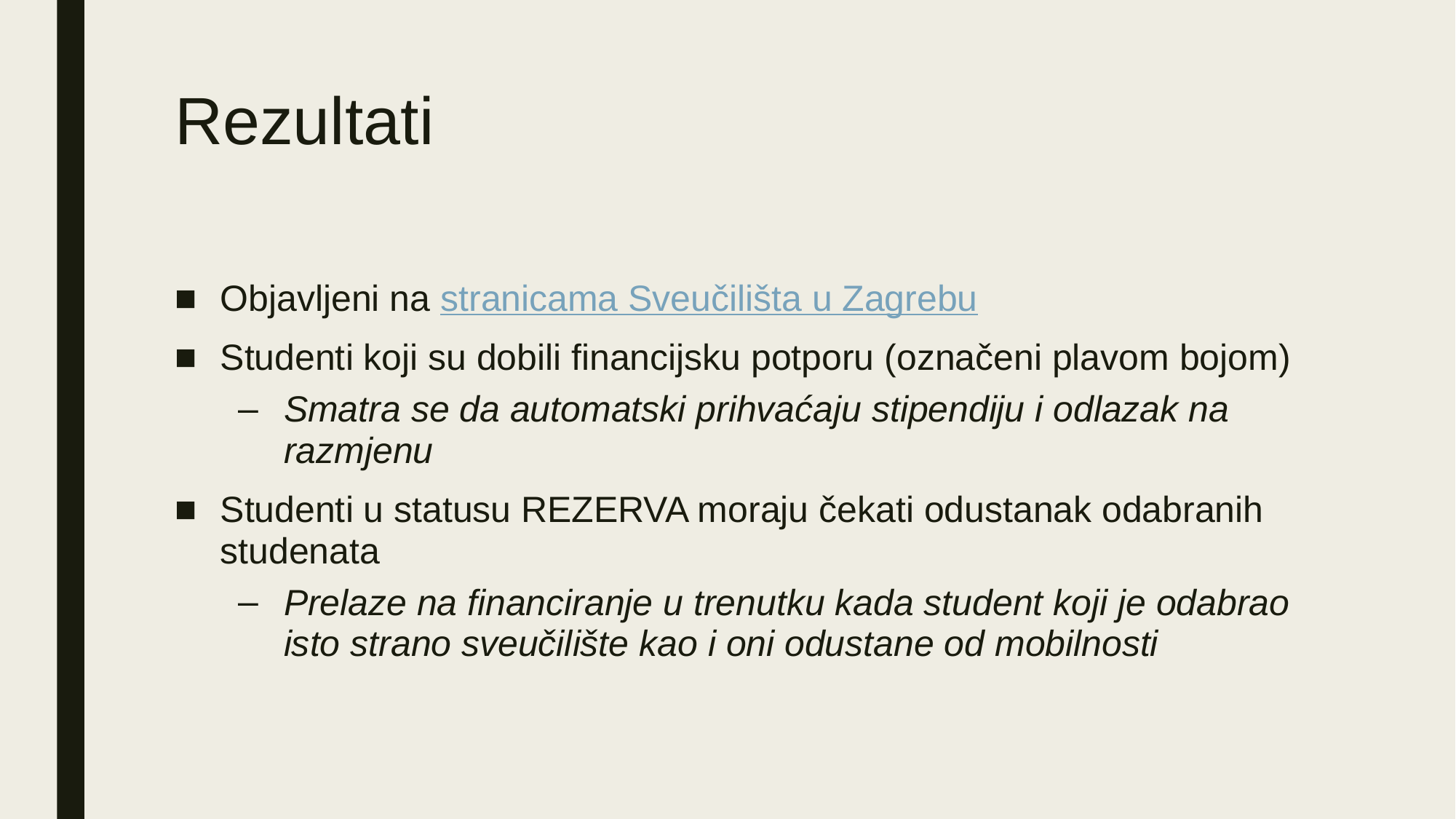

# Rezultati
Objavljeni na stranicama Sveučilišta u Zagrebu
Studenti koji su dobili financijsku potporu (označeni plavom bojom)
Smatra se da automatski prihvaćaju stipendiju i odlazak na razmjenu
Studenti u statusu REZERVA moraju čekati odustanak odabranih studenata
Prelaze na financiranje u trenutku kada student koji je odabrao isto strano sveučilište kao i oni odustane od mobilnosti